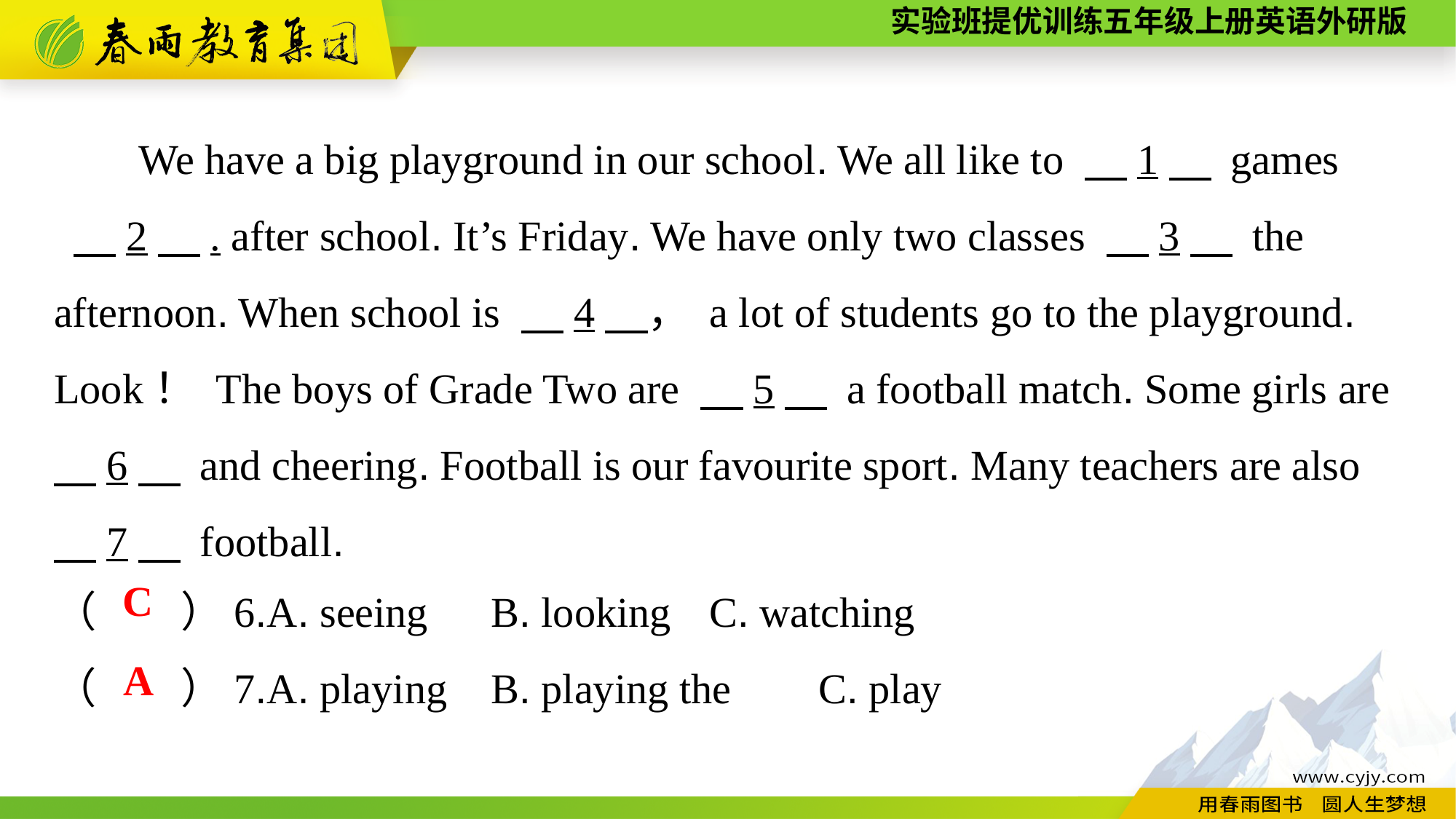

We have a big playground in our school. We all like to 　1　 games
 　2　. after school. It’s Friday. We have only two classes 　3　 the afternoon. When school is 　4　， a lot of students go to the playground. Look！ The boys of Grade Two are 　5　 a football match. Some girls are
　6　 and cheering. Football is our favourite sport. Many teachers are also
　7　 football.
（　　）6.A. seeing	B. looking	C. watching
（　　）7.A. playing	B. playing the	C. play
C
A